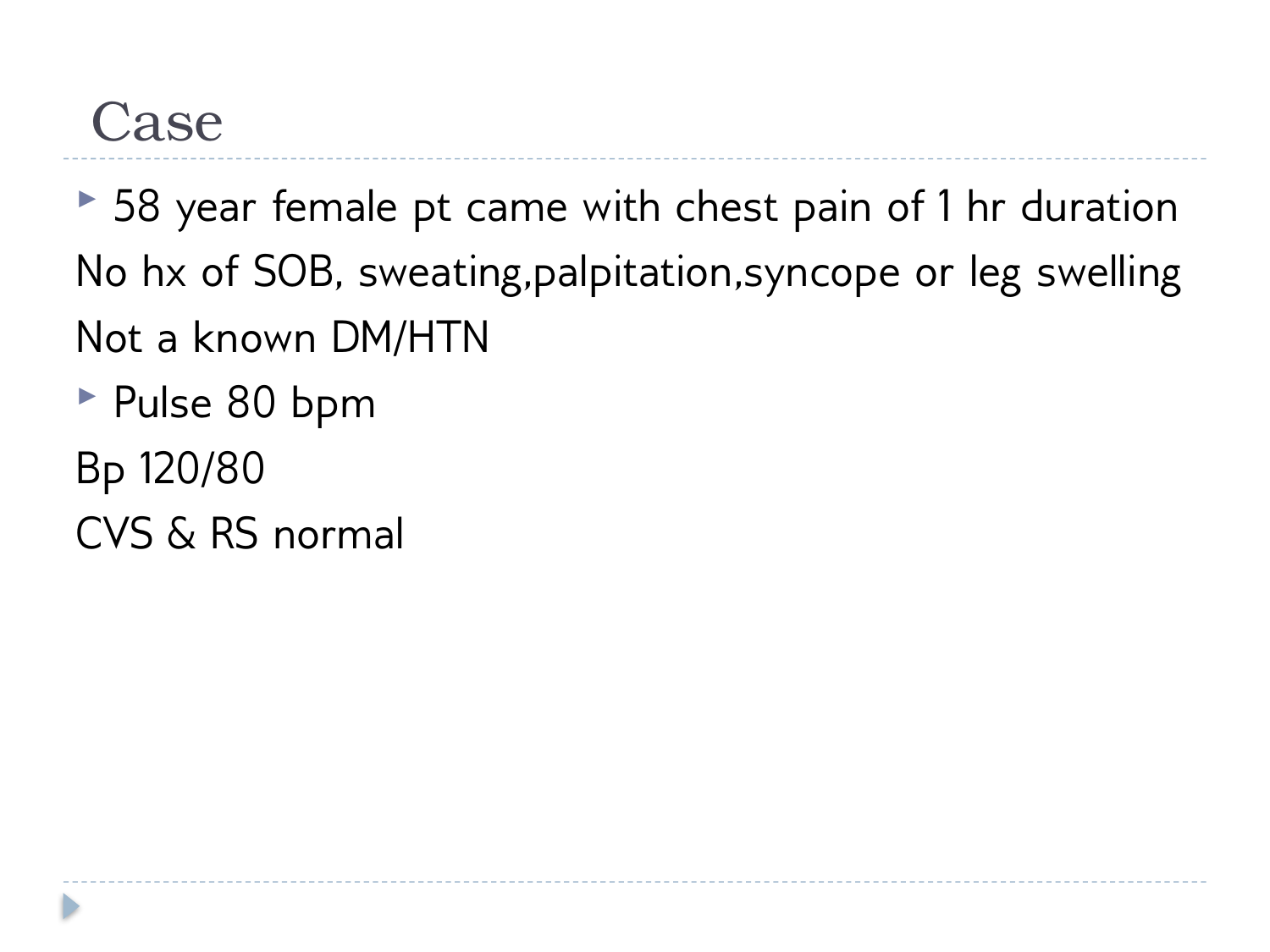

# Case
58 year female pt came with chest pain of 1 hr duration
No hx of SOB, sweating,palpitation,syncope or leg swelling
Not a known DM/HTN
Pulse 80 bpm
Bp 120/80
CVS & RS normal